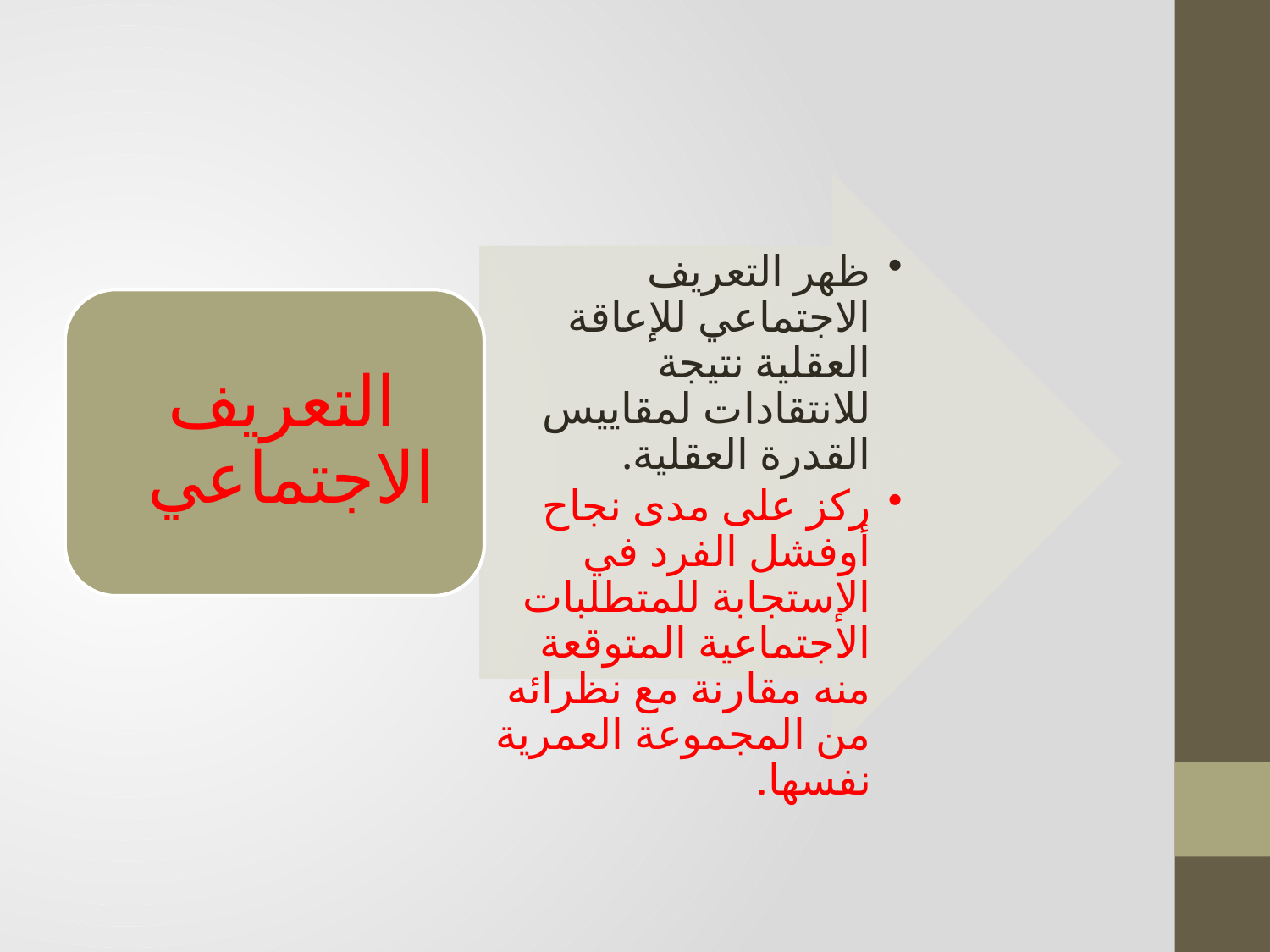

ظهر التعريف الاجتماعي للإعاقة العقلية نتيجة للانتقادات لمقاييس القدرة العقلية.
ركز على مدى نجاح أوفشل الفرد في الإستجابة للمتطلبات الاجتماعية المتوقعة منه مقارنة مع نظرائه من المجموعة العمرية نفسها.

التعريف الاجتماعي